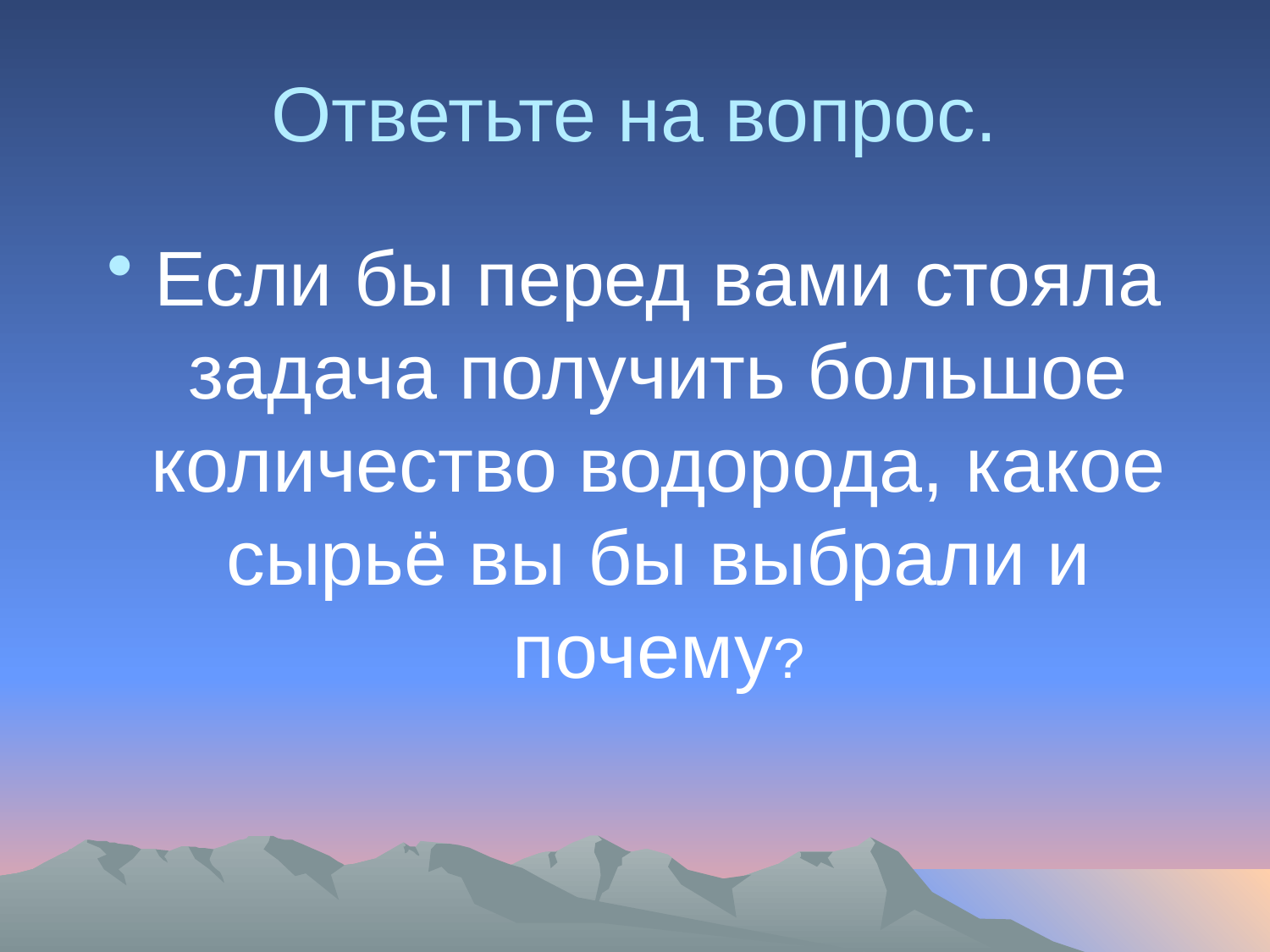

# Ответьте на вопрос.
Если бы перед вами стояла задача получить большое количество водорода, какое сырьё вы бы выбрали и почему?